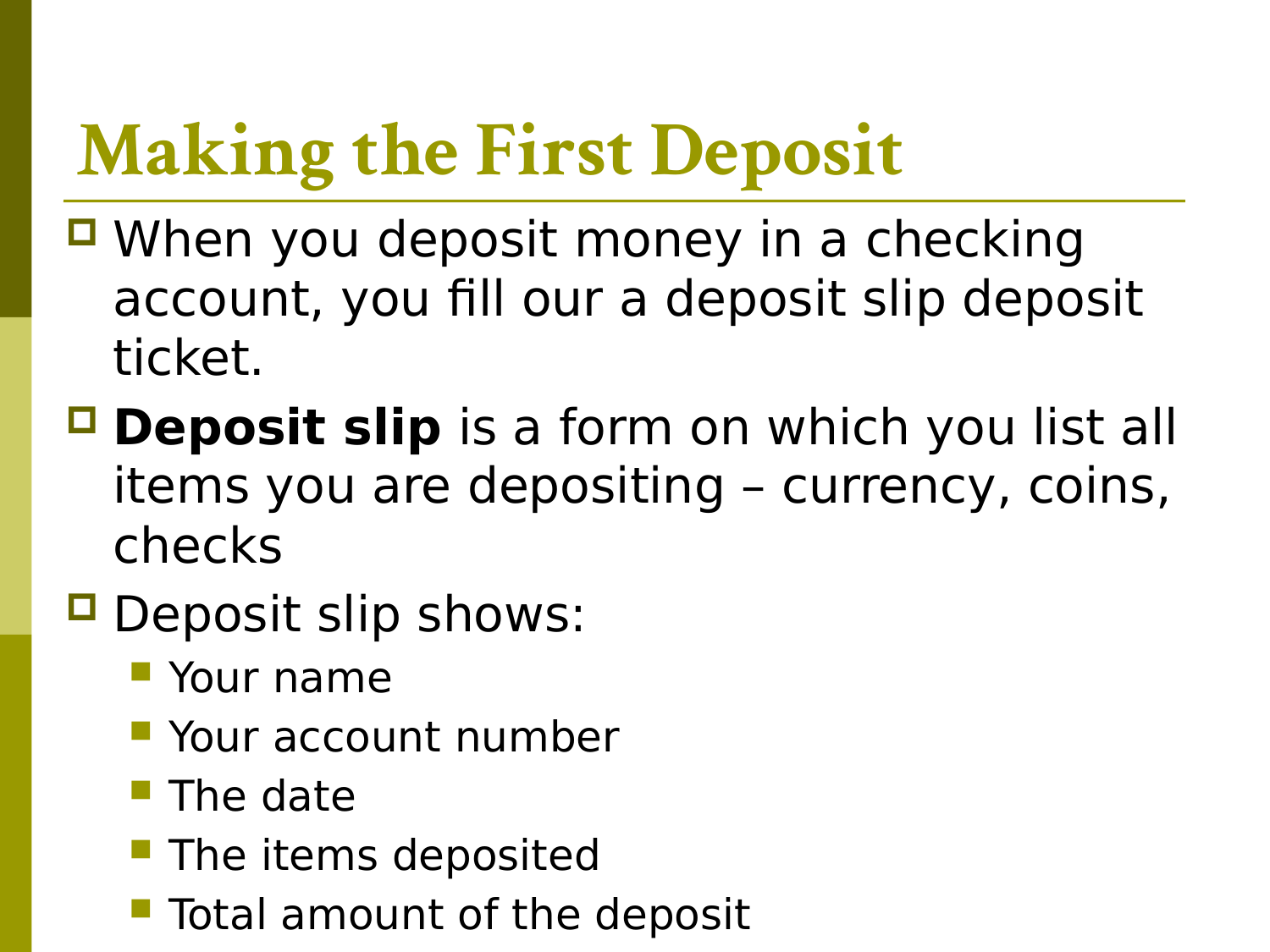

# Making the First Deposit
When you deposit money in a checking account, you fill our a deposit slip deposit ticket.
Deposit slip is a form on which you list all items you are depositing – currency, coins, checks
Deposit slip shows:
Your name
Your account number
The date
The items deposited
Total amount of the deposit